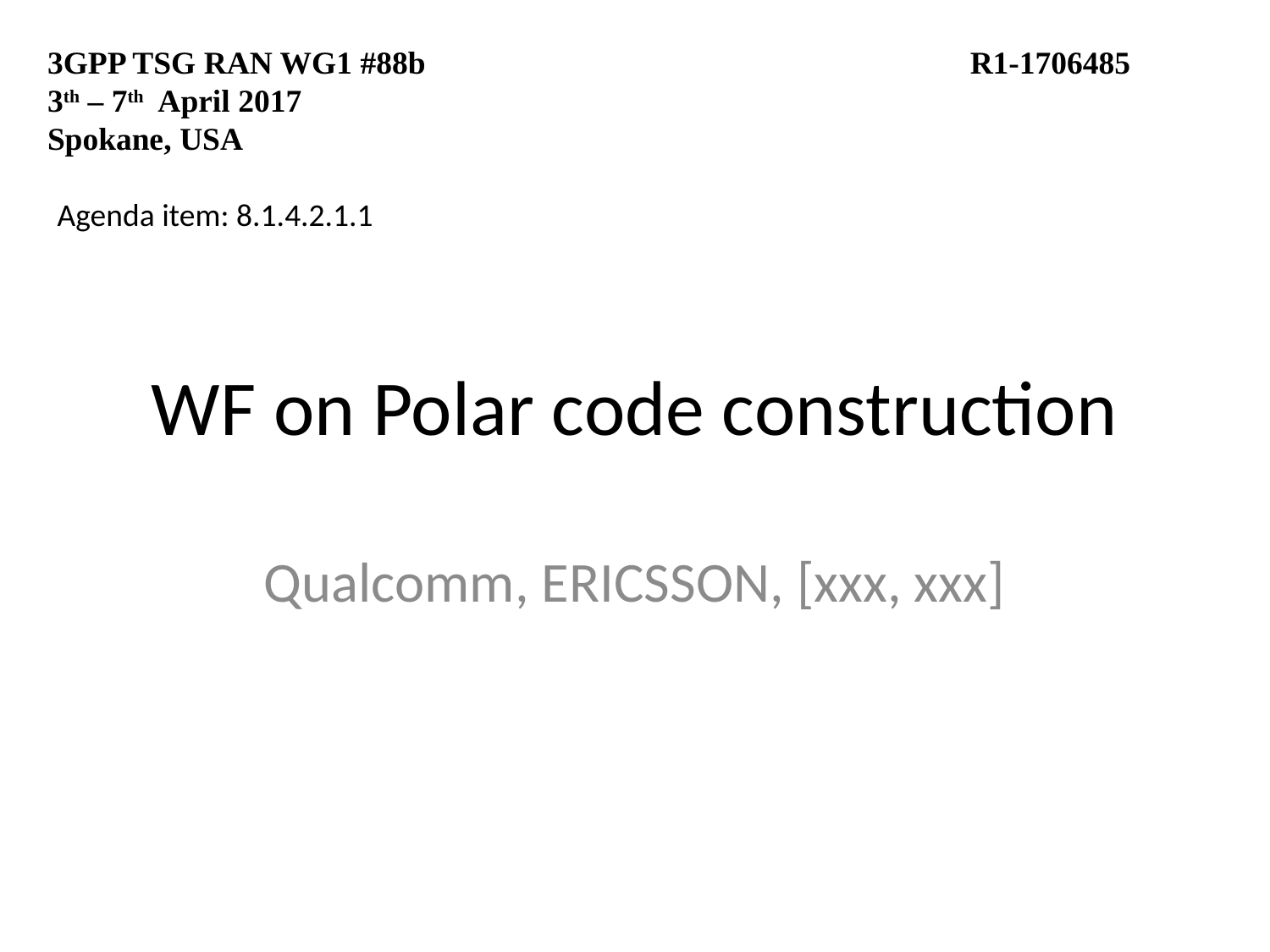

3GPP TSG RAN WG1 #88b   			                    R1-1706485
3th – 7th  April 2017
Spokane, USA

Agenda item: 8.1.4.2.1.1
# WF on Polar code construction
Qualcomm, ERICSSON, [xxx, xxx]